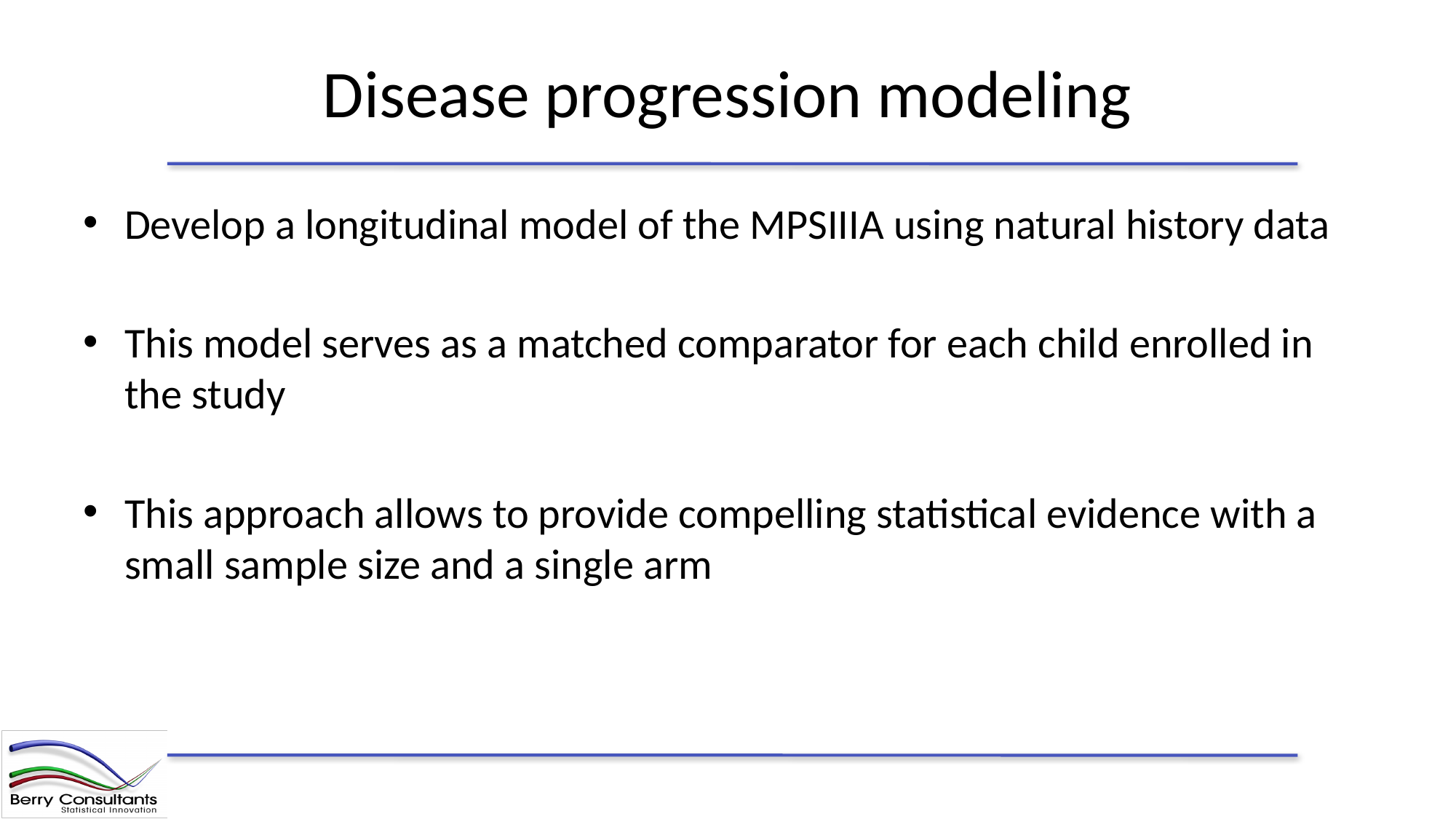

# Disease progression modeling
Develop a longitudinal model of the MPSIIIA using natural history data

This model serves as a matched comparator for each child enrolled in the study

This approach allows to provide compelling statistical evidence with a small sample size and a single arm